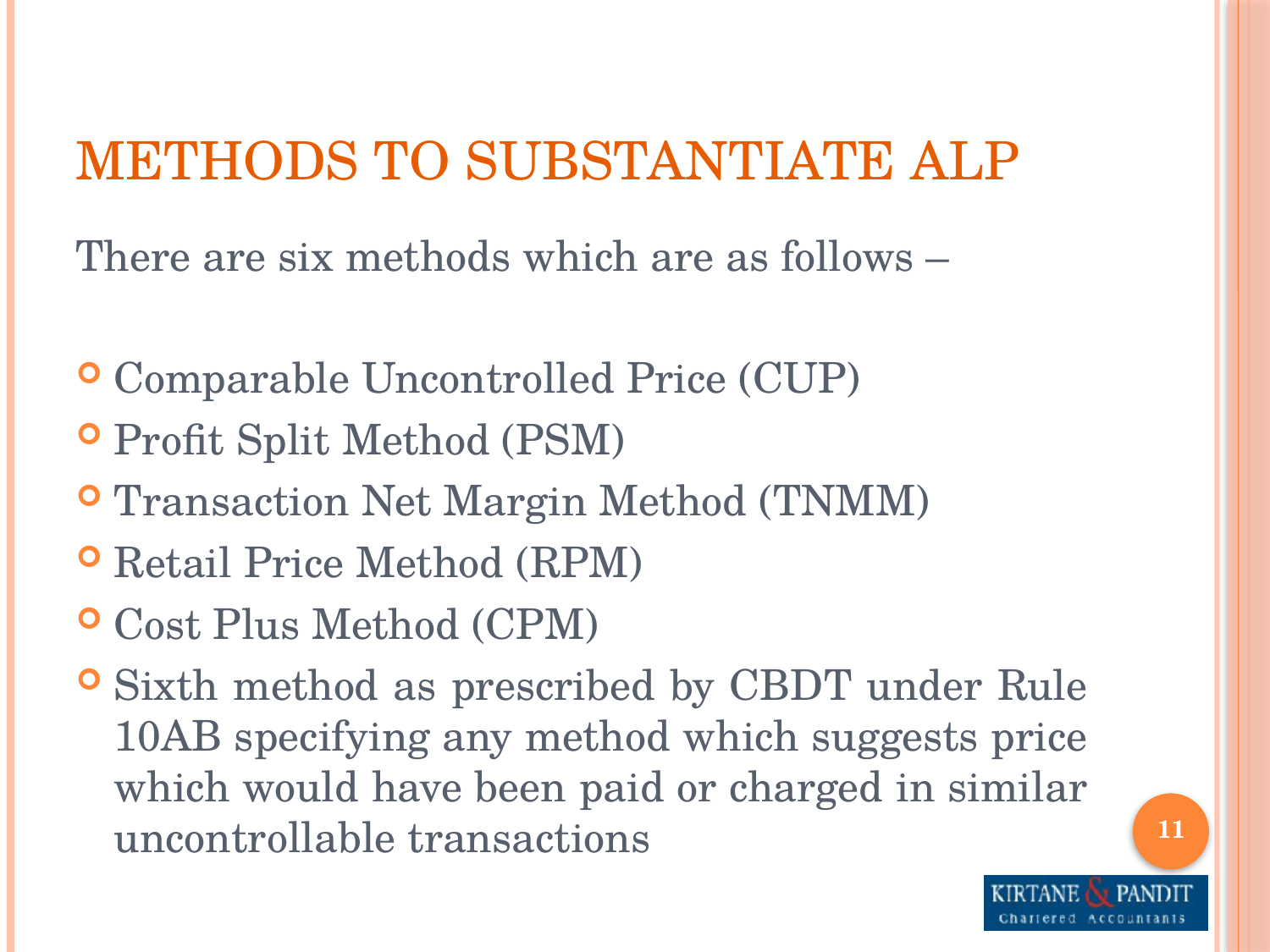

# Methods to substantiate alp
There are six methods which are as follows –

Comparable Uncontrolled Price (CUP)
Profit Split Method (PSM)
Transaction Net Margin Method (TNMM)
Retail Price Method (RPM)
Cost Plus Method (CPM)
Sixth method as prescribed by CBDT under Rule 10AB specifying any method which suggests price which would have been paid or charged in similar uncontrollable transactions
11